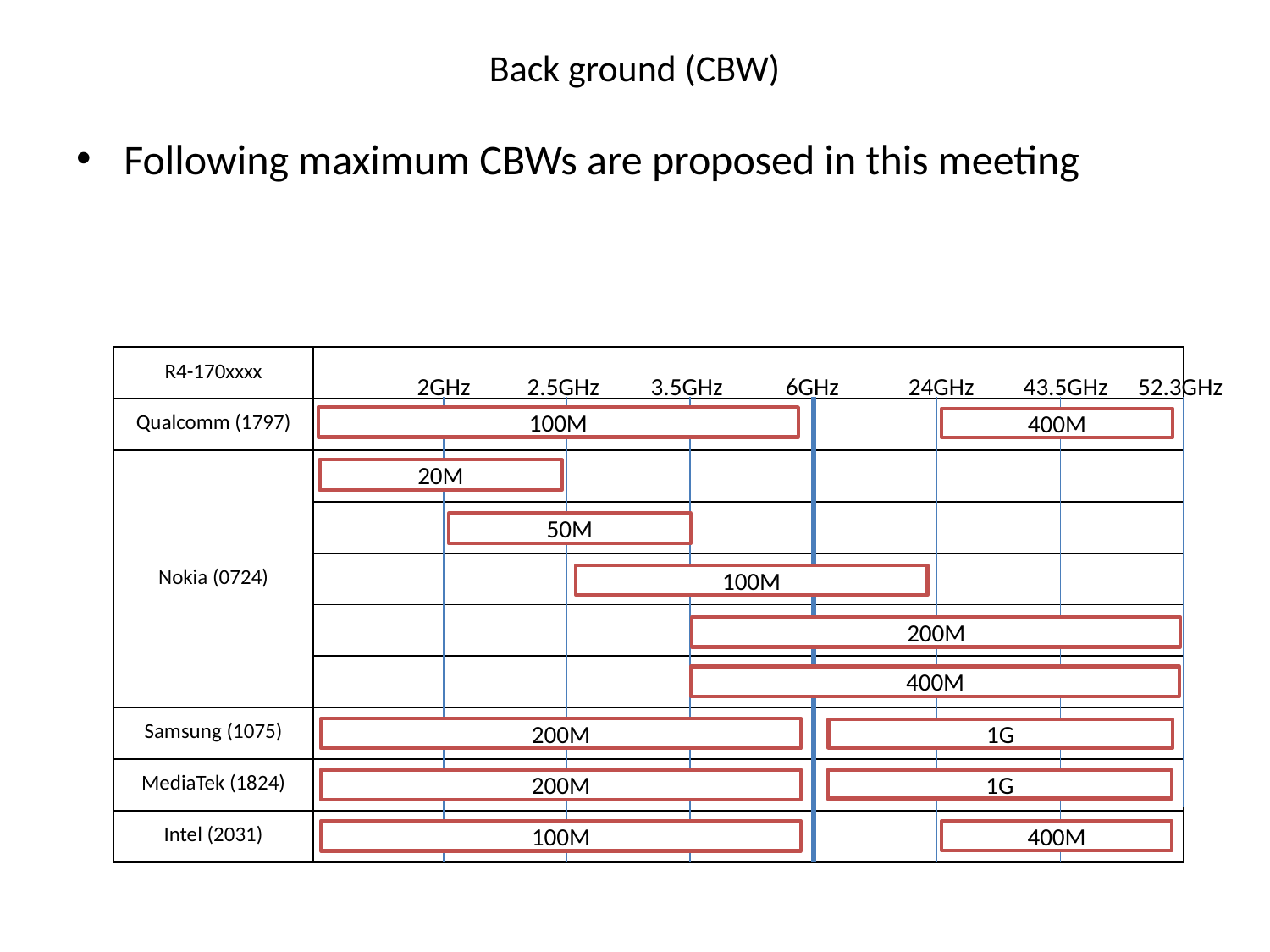

# Back ground (CBW)
Following maximum CBWs are proposed in this meeting
| R4-170xxxx |  |
| --- | --- |
| Qualcomm (1797) |  |
| Nokia (0724) |  |
|  |  |
|  |  |
|  |  |
|  |  |
| Samsung (1075) |  |
| MediaTek (1824) |  |
| Intel (2031) |  |
2GHz
2.5GHz
3.5GHz
6GHz
24GHz
43.5GHz
52.3GHz
100M
400M
20M
50M
100M
200M
400M
200M
1G
200M
1G
100M
400M